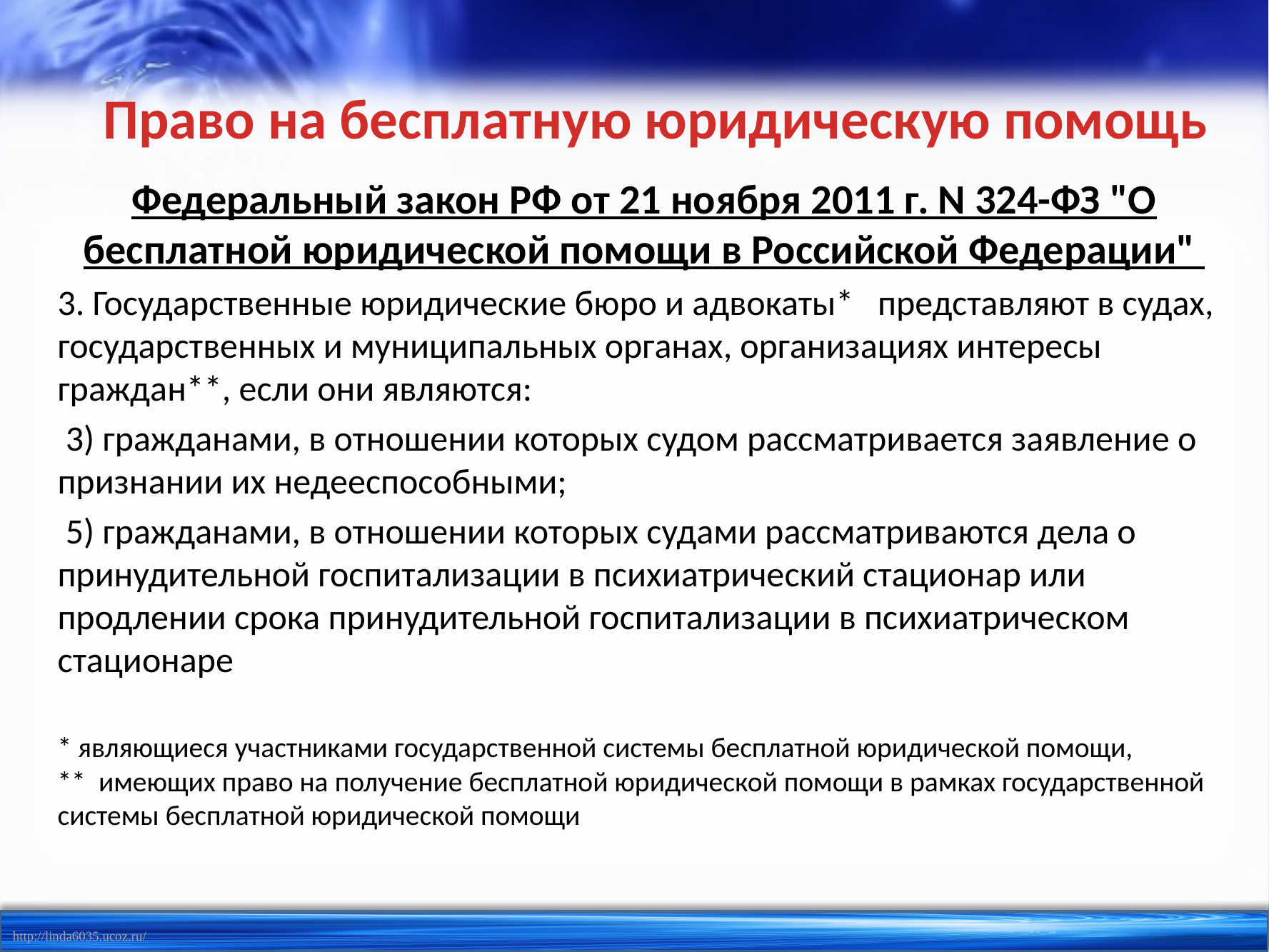

# Право на бесплатную юридическую помощь
Федеральный закон РФ от 21 ноября 2011 г. N 324-ФЗ "О бесплатной юридической помощи в Российской Федерации"
3. Государственные юридические бюро и адвокаты*   представляют в судах, государственных и муниципальных органах, организациях интересы граждан**, если они являются:
 3) гражданами, в отношении которых судом рассматривается заявление о признании их недееспособными;
 5) гражданами, в отношении которых судами рассматриваются дела о принудительной госпитализации в психиатрический стационар или продлении срока принудительной госпитализации в психиатрическом стационаре

* являющиеся участниками государственной системы бесплатной юридической помощи,
**  имеющих право на получение бесплатной юридической помощи в рамках государственной системы бесплатной юридической помощи